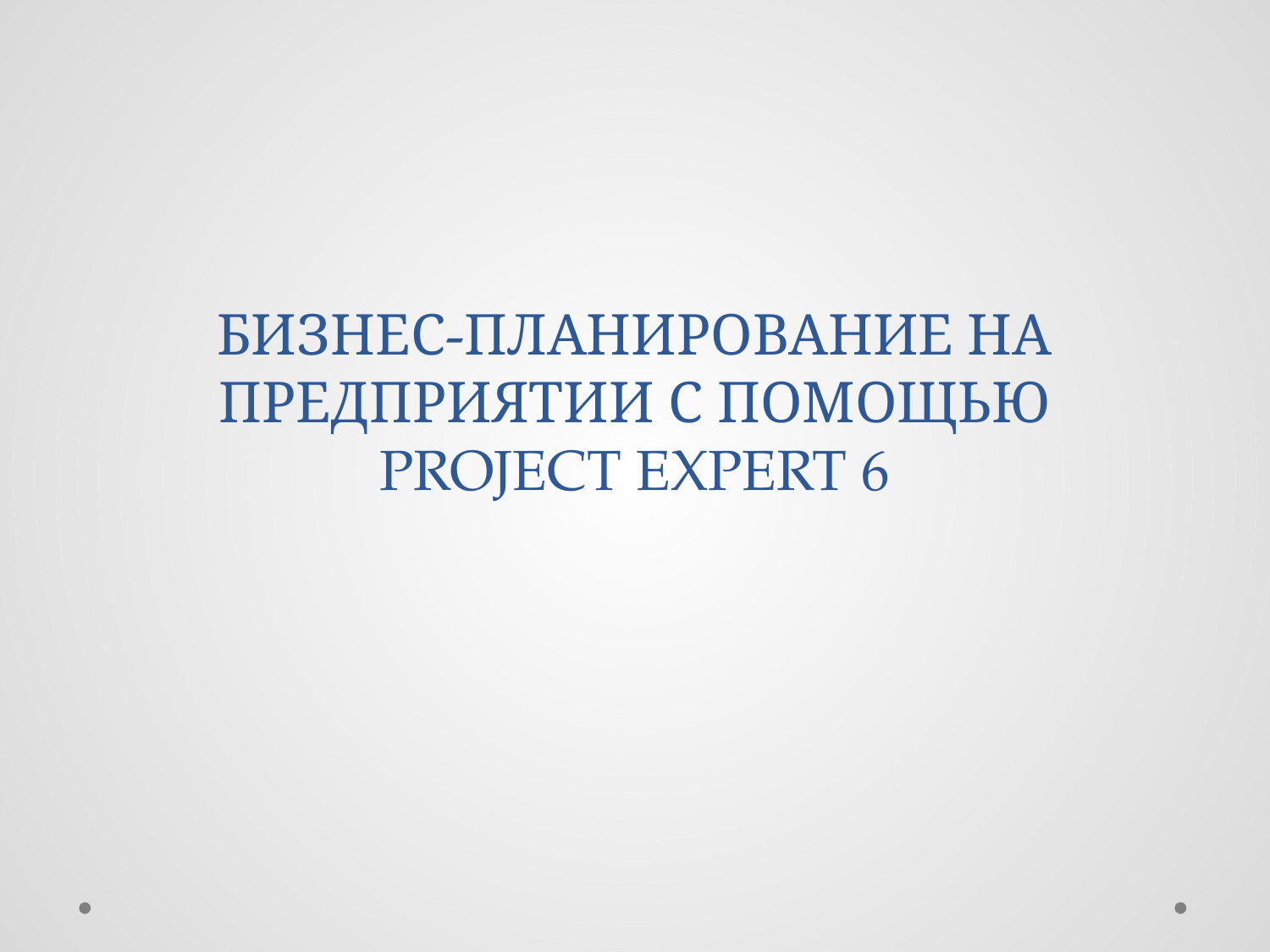

# БИЗНЕС-ПЛАНИРОВАНИЕ НА ПРЕДПРИЯТИИ С ПОМОЩЬЮ PROJECT EXPERT 6